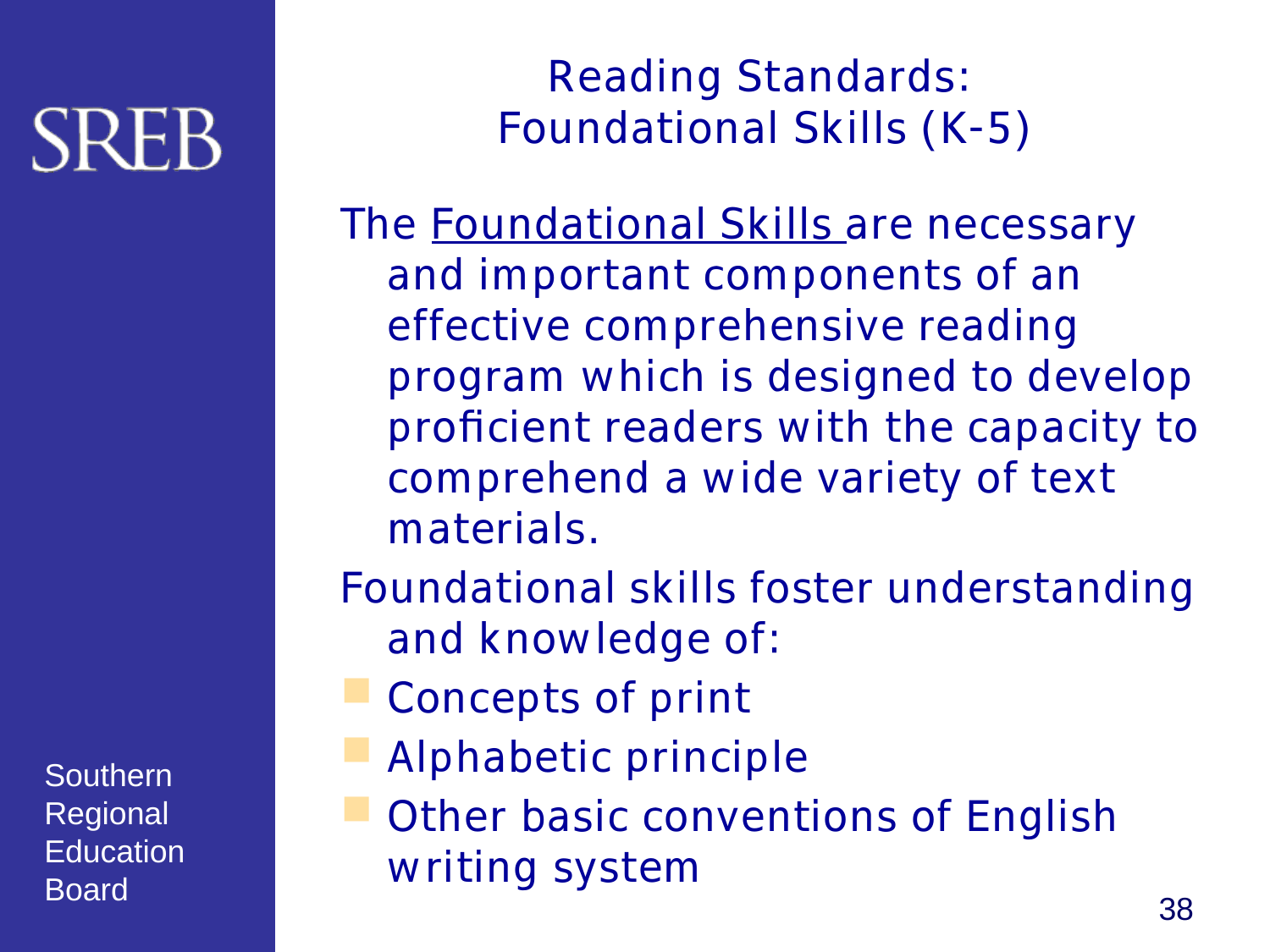

# Reading Standards: Foundational Skills (K-5)
The Foundational Skills are necessary and important components of an effective comprehensive reading program which is designed to develop proficient readers with the capacity to comprehend a wide variety of text materials.
Foundational skills foster understanding and knowledge of:
Concepts of print
Alphabetic principle
Other basic conventions of English writing system

38